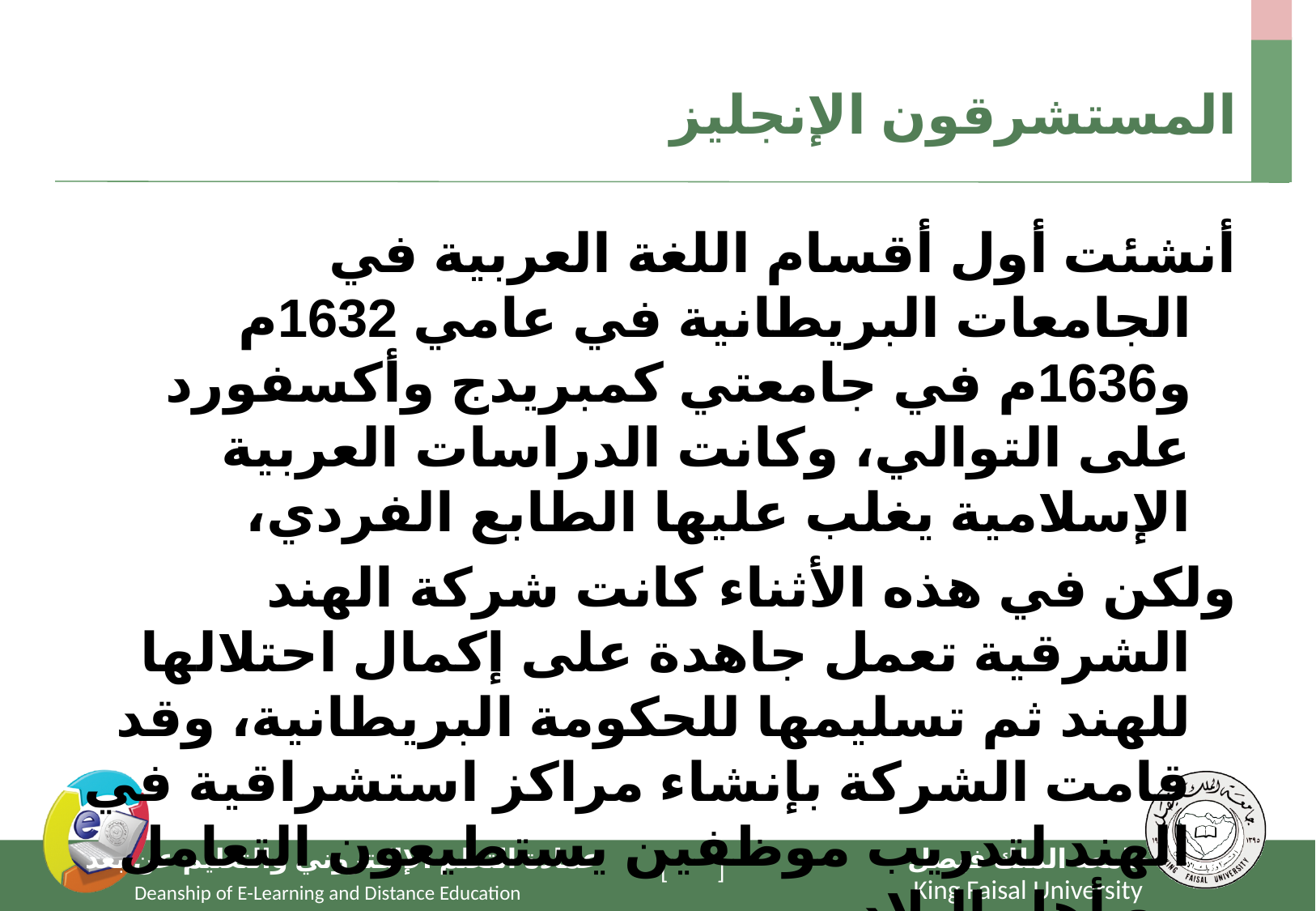

# المستشرقون الإنجليز
أنشئت أول أقسام اللغة العربية في الجامعات البريطانية في عامي 1632م و1636م في جامعتي كمبريدج وأكسفورد على التوالي، وكانت الدراسات العربية الإسلامية يغلب عليها الطابع الفردي،
ولكن في هذه الأثناء كانت شركة الهند الشرقية تعمل جاهدة على إكمال احتلالها للهند ثم تسليمها للحكومة البريطانية، وقد قامت الشركة بإنشاء مراكز استشراقية في الهند لتدريب موظفين يستطيعون التعامل مع أهل البلاد.
وأنشئت كذلك جمعيات استشراقية مثل الجمعية البنغالية في أواخر القرن التاسع عشر.